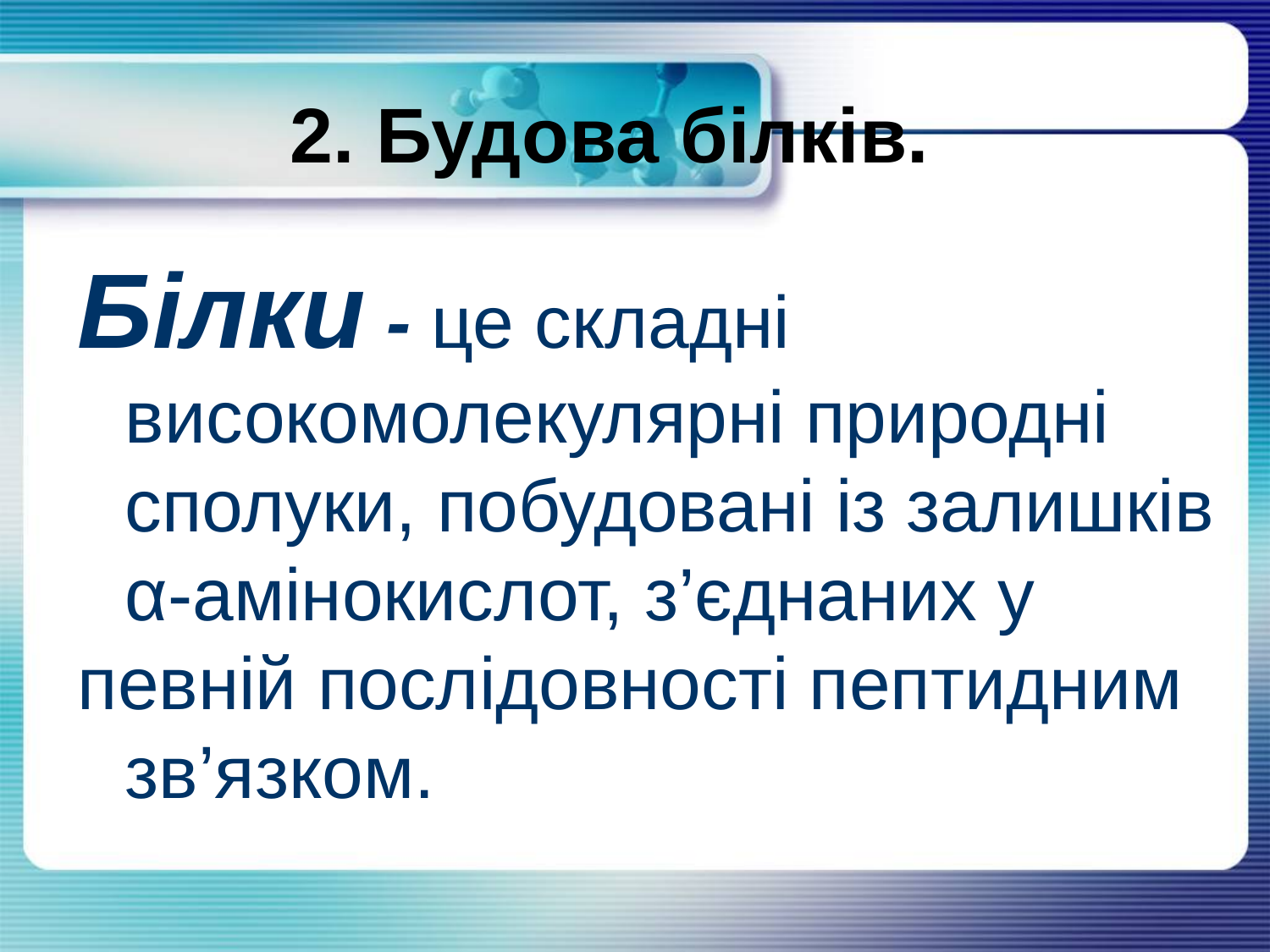

2. Будова білків.
Білки - це складні високомолекулярні природні сполуки, побудовані із залишків α-амінокислот, з’єднаних у
певній послідовності пептидним зв’язком.